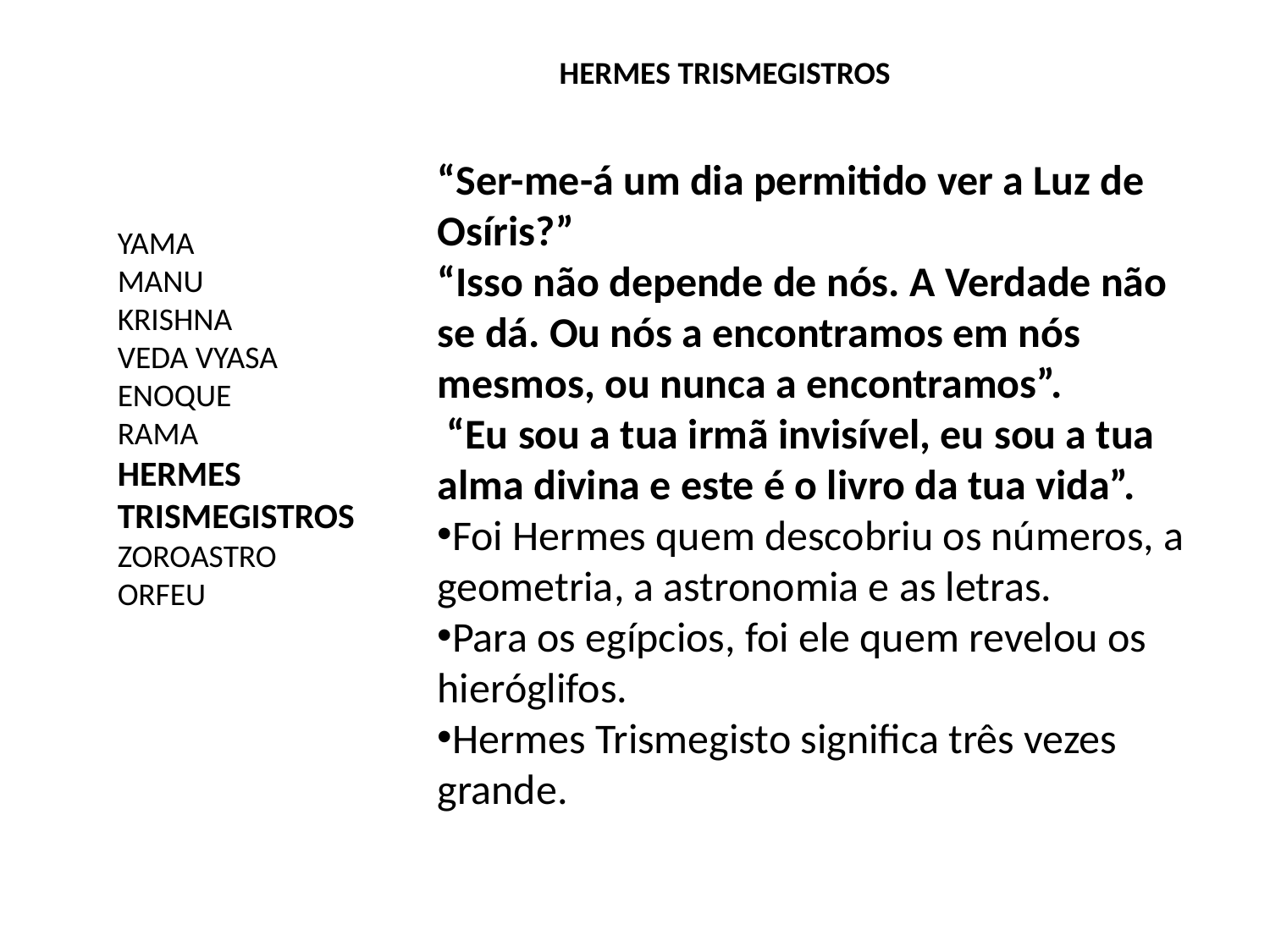

HERMES TRISMEGISTROS
“Ser-me-á um dia permitido ver a Luz de Osíris?”
“Isso não depende de nós. A Verdade não se dá. Ou nós a encontramos em nós mesmos, ou nunca a encontramos”.
 “Eu sou a tua irmã invisível, eu sou a tua alma divina e este é o livro da tua vida”.
Foi Hermes quem descobriu os números, a geometria, a astronomia e as letras.
Para os egípcios, foi ele quem revelou os hieróglifos.
Hermes Trismegisto significa três vezes grande.
YAMA
MANU
KRISHNA
VEDA VYASA
ENOQUE
RAMA
HERMES TRISMEGISTROS
ZOROASTRO
ORFEU